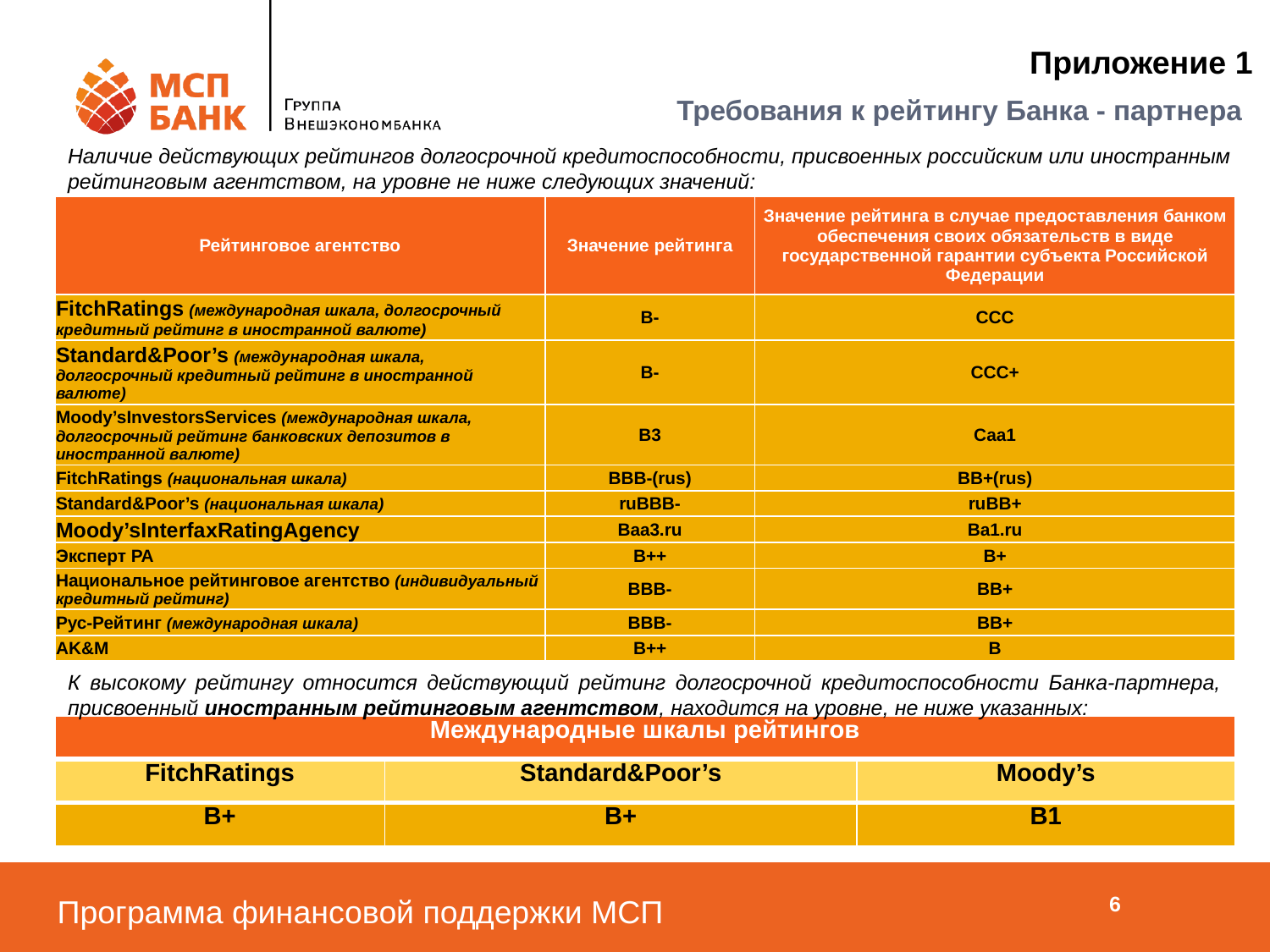

Приложение 1
Требования к рейтингу Банка - партнера
Наличие действующих рейтингов долгосрочной кредитоспособности, присвоенных российским или иностранным рейтинговым агентством, на уровне не ниже следующих значений:
#
| Рейтинговое агентство | Значение рейтинга | Значение рейтинга в случае предоставления банком обеспечения своих обязательств в виде государственной гарантии субъекта Российской Федерации |
| --- | --- | --- |
| FitchRatings (международная шкала, долгосрочный кредитный рейтинг в иностранной валюте) | B- | ССС |
| Standard&Poor’s (международная шкала, долгосрочный кредитный рейтинг в иностранной валюте) | B- | ССС+ |
| Moody’sInvestorsServices (международная шкала, долгосрочный рейтинг банковских депозитов в иностранной валюте) | B3 | Саа1 |
| FitchRatings (национальная шкала) | BBB-(rus) | ВВ+(rus) |
| Standard&Poor’s (национальная шкала) | ruBBB- | ruВВ+ |
| Moody’sInterfaхRatingAgency | Baa3.ru | Ва1.ru |
| Эксперт РА | В++ | В+ |
| Национальное рейтинговое агентство (индивидуальный кредитный рейтинг) | ВВВ- | ВВ+ |
| Рус-Рейтинг (международная шкала) | BBB- | ВВ+ |
| AK&M | В++ | В |
К высокому рейтингу относится действующий рейтинг долгосрочной кредитоспособности Банка-партнера, присвоенный иностранным рейтинговым агентством, находится на уровне, не ниже указанных:
| Международные шкалы рейтингов |  |  |
| --- | --- | --- |
| FitchRatings | Standard&Poor’s | Moody’s |
| В+ | В+ | В1 |
6